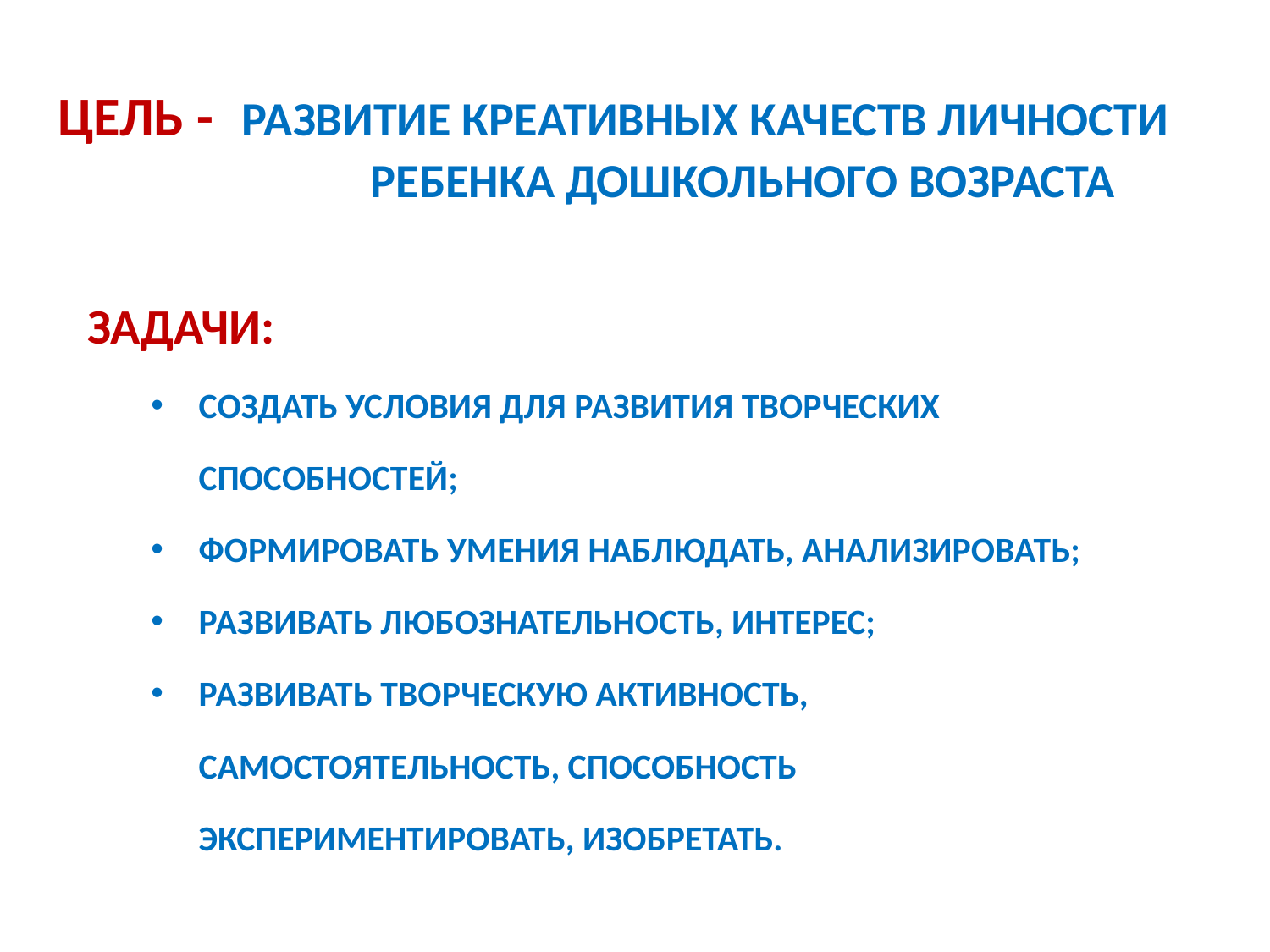

# ЦЕЛЬ -  РАЗВИТИЕ КРЕАТИВНЫХ КАЧЕСТВ ЛИЧНОСТИ РЕБЕНКА ДОШКОЛЬНОГО ВОЗРАСТА
ЗАДАЧИ:
СОЗДАТЬ УСЛОВИЯ ДЛЯ РАЗВИТИЯ ТВОРЧЕСКИХ СПОСОБНОСТЕЙ;
ФОРМИРОВАТЬ УМЕНИЯ НАБЛЮДАТЬ, АНАЛИЗИРОВАТЬ;
РАЗВИВАТЬ ЛЮБОЗНАТЕЛЬНОСТЬ, ИНТЕРЕС;
РАЗВИВАТЬ ТВОРЧЕСКУЮ АКТИВНОСТЬ, САМОСТОЯТЕЛЬНОСТЬ, СПОСОБНОСТЬ ЭКСПЕРИМЕНТИРОВАТЬ, ИЗОБРЕТАТЬ.